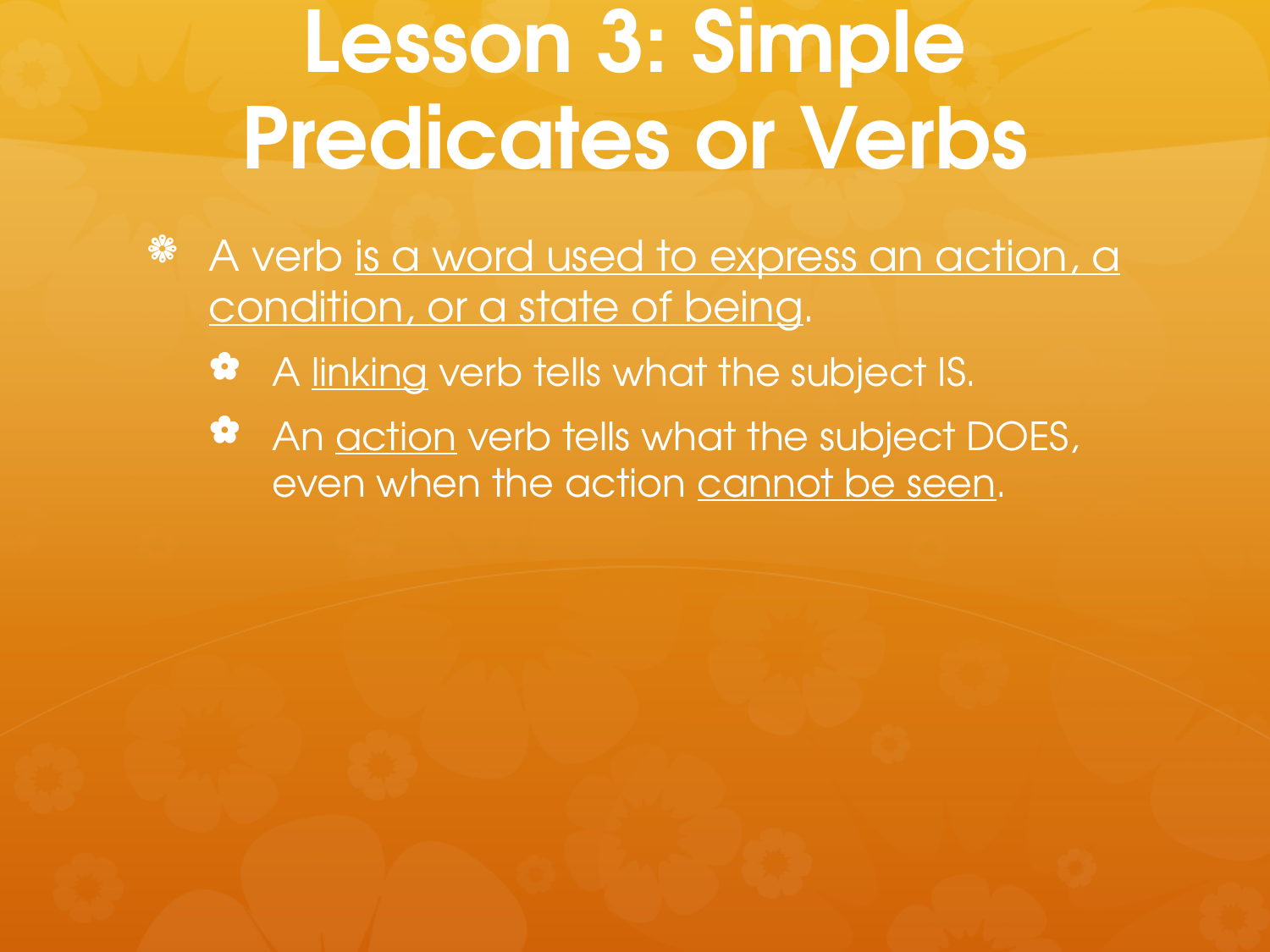

# Lesson 3: Simple Predicates or Verbs
A verb is a word used to express an action, a condition, or a state of being.
A linking verb tells what the subject IS.
An action verb tells what the subject DOES, even when the action cannot be seen.